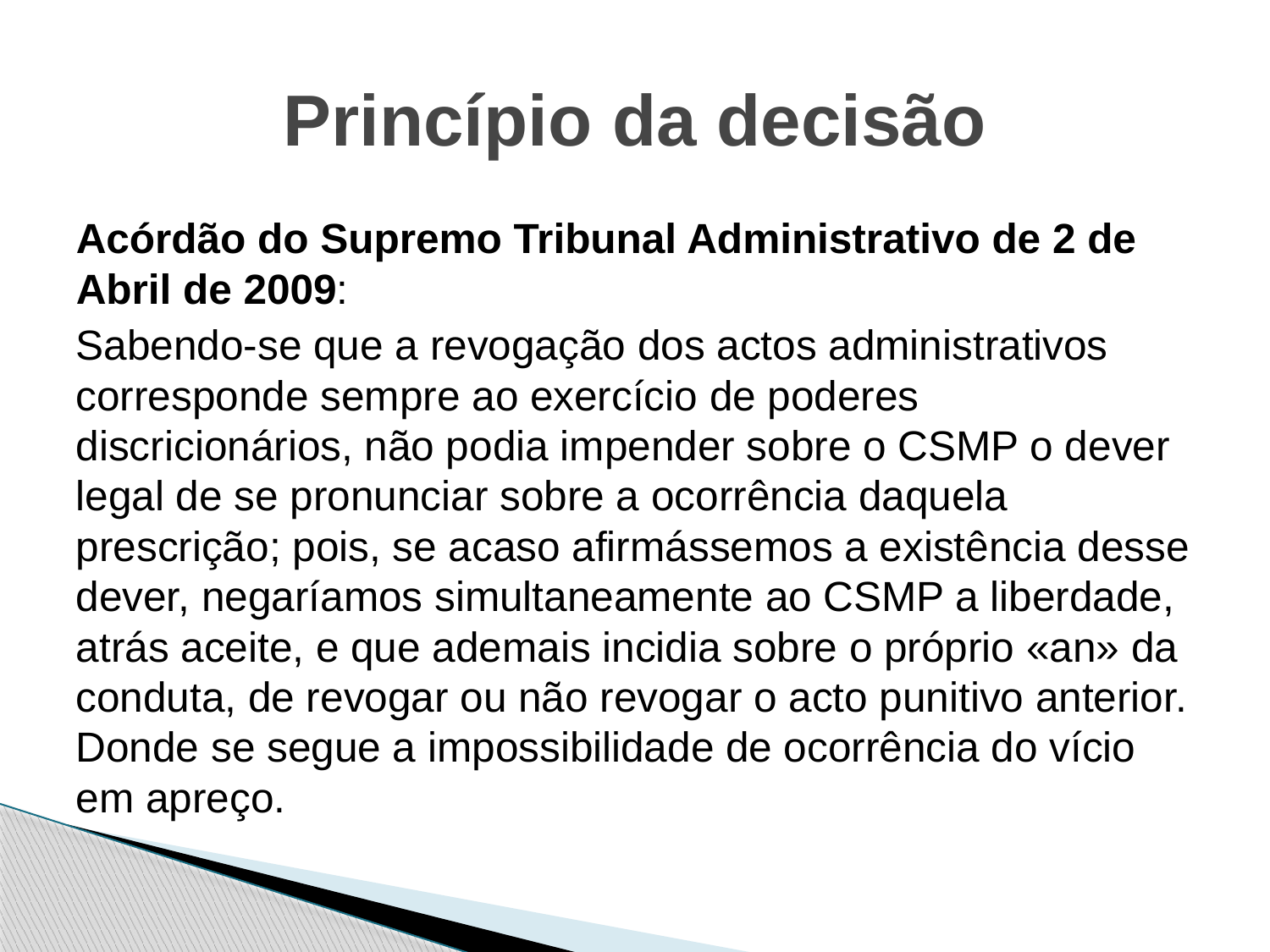

# Princípio da decisão
Acórdão do Supremo Tribunal Administrativo de 2 de Abril de 2009:
Sabendo-se que a revogação dos actos administrativos corresponde sempre ao exercício de poderes discricionários, não podia impender sobre o CSMP o dever legal de se pronunciar sobre a ocorrência daquela prescrição; pois, se acaso afirmássemos a existência desse dever, negaríamos simultaneamente ao CSMP a liberdade, atrás aceite, e que ademais incidia sobre o próprio «an» da conduta, de revogar ou não revogar o acto punitivo anterior. Donde se segue a impossibilidade de ocorrência do vício em apreço.